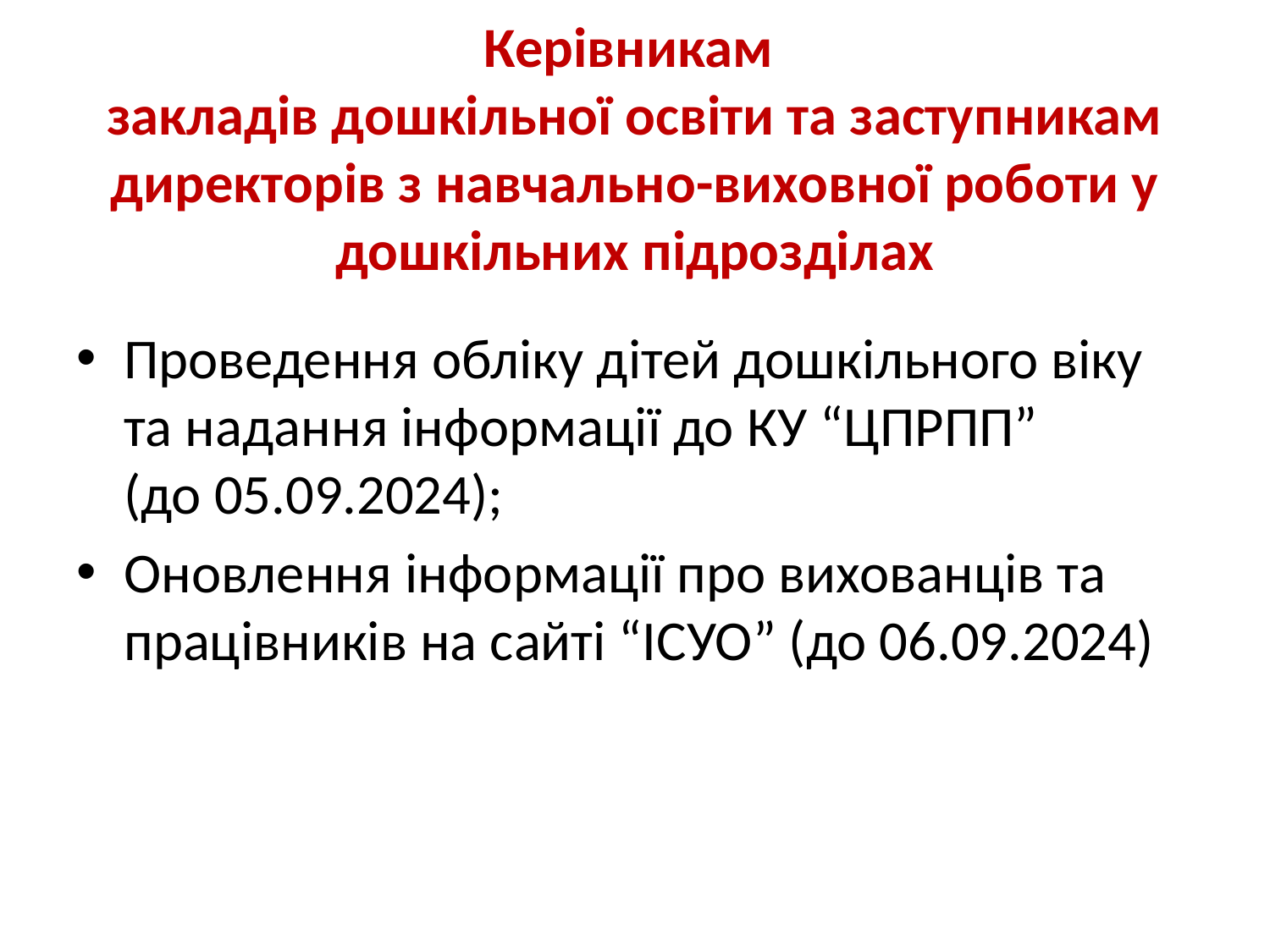

# Керівникам закладів дошкільної освіти та заступникам директорів з навчально-виховної роботи у дошкільних підрозділах
Проведення обліку дітей дошкільного віку та надання інформації до КУ “ЦПРПП”       (до 05.09.2024);
Оновлення інформації про вихованців та працівників на сайті “ІСУО” (до 06.09.2024)